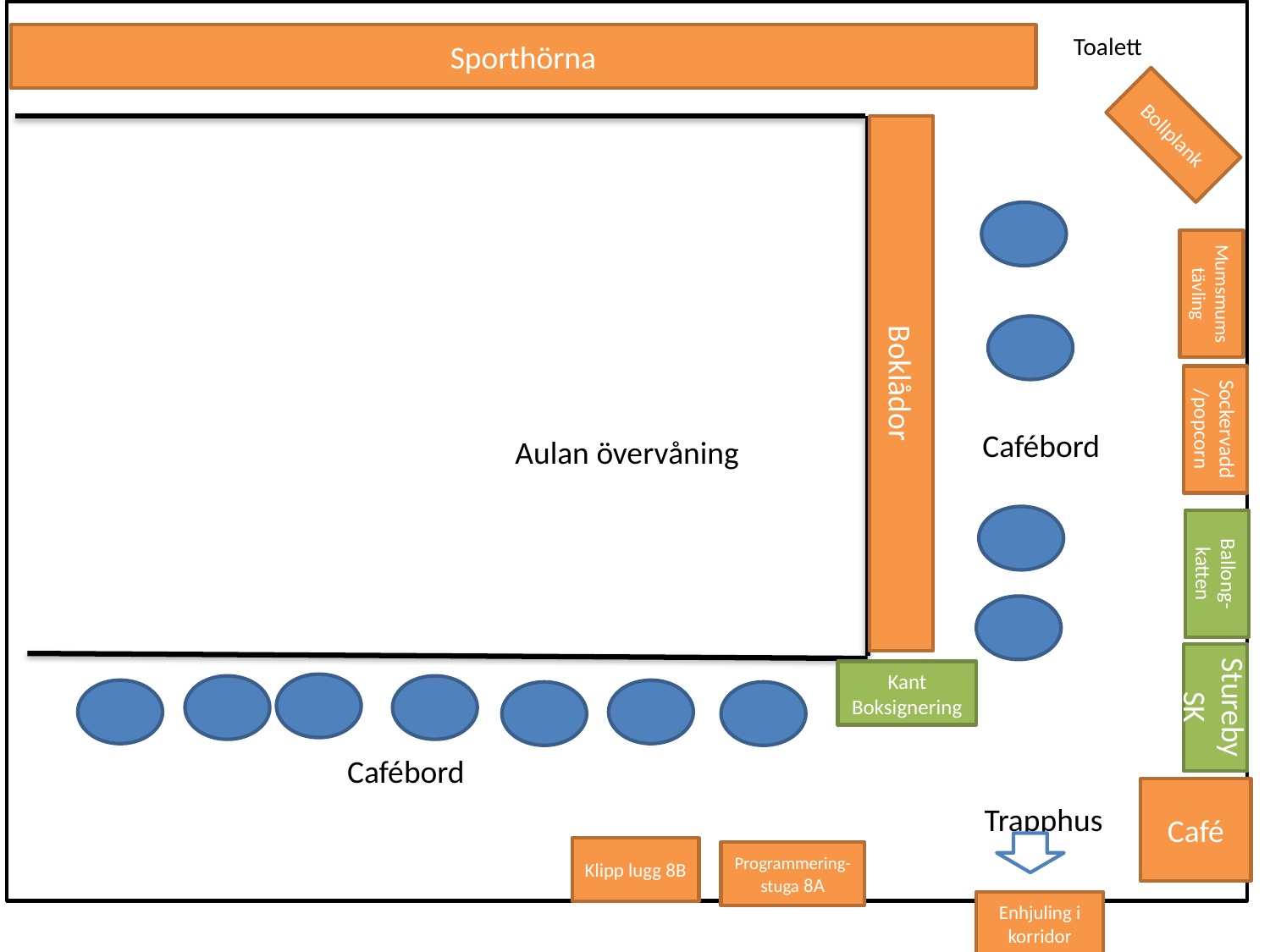

Aulan övervåning
Sporthörna
Toalett
Bollplank

Mumsmums tävling

Boklådor
Cafébord
Sockervadd/popcorn

Ballong-katten

Kant
Boksignering

Stureby SK

Cafébord
Café
Trapphus

Klipp lugg 8B
Programmering-stuga 8A
Enhjuling i korridor